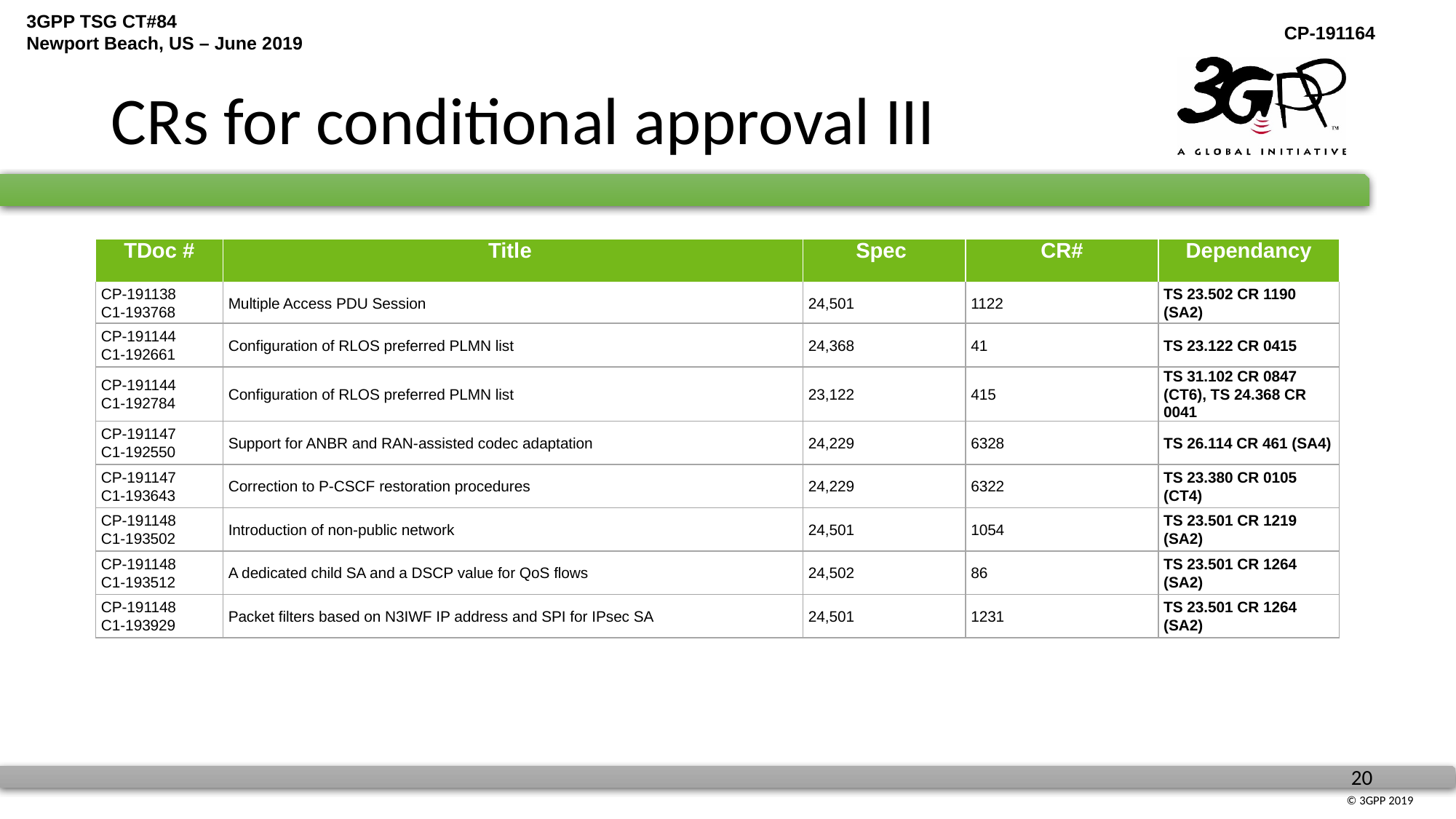

# CRs for conditional approval III
| TDoc # | Title | Spec | CR# | Dependancy |
| --- | --- | --- | --- | --- |
| CP-191138 C1-193768 | Multiple Access PDU Session | 24,501 | 1122 | TS 23.502 CR 1190 (SA2) |
| CP-191144 C1-192661 | Configuration of RLOS preferred PLMN list | 24,368 | 41 | TS 23.122 CR 0415 |
| CP-191144 C1-192784 | Configuration of RLOS preferred PLMN list | 23,122 | 415 | TS 31.102 CR 0847 (CT6), TS 24.368 CR 0041 |
| CP-191147 C1-192550 | Support for ANBR and RAN-assisted codec adaptation | 24,229 | 6328 | TS 26.114 CR 461 (SA4) |
| CP-191147 C1-193643 | Correction to P-CSCF restoration procedures | 24,229 | 6322 | TS 23.380 CR 0105 (CT4) |
| CP-191148 C1-193502 | Introduction of non-public network | 24,501 | 1054 | TS 23.501 CR 1219 (SA2) |
| CP-191148 C1-193512 | A dedicated child SA and a DSCP value for QoS flows | 24,502 | 86 | TS 23.501 CR 1264 (SA2) |
| CP-191148 C1-193929 | Packet filters based on N3IWF IP address and SPI for IPsec SA | 24,501 | 1231 | TS 23.501 CR 1264 (SA2) |